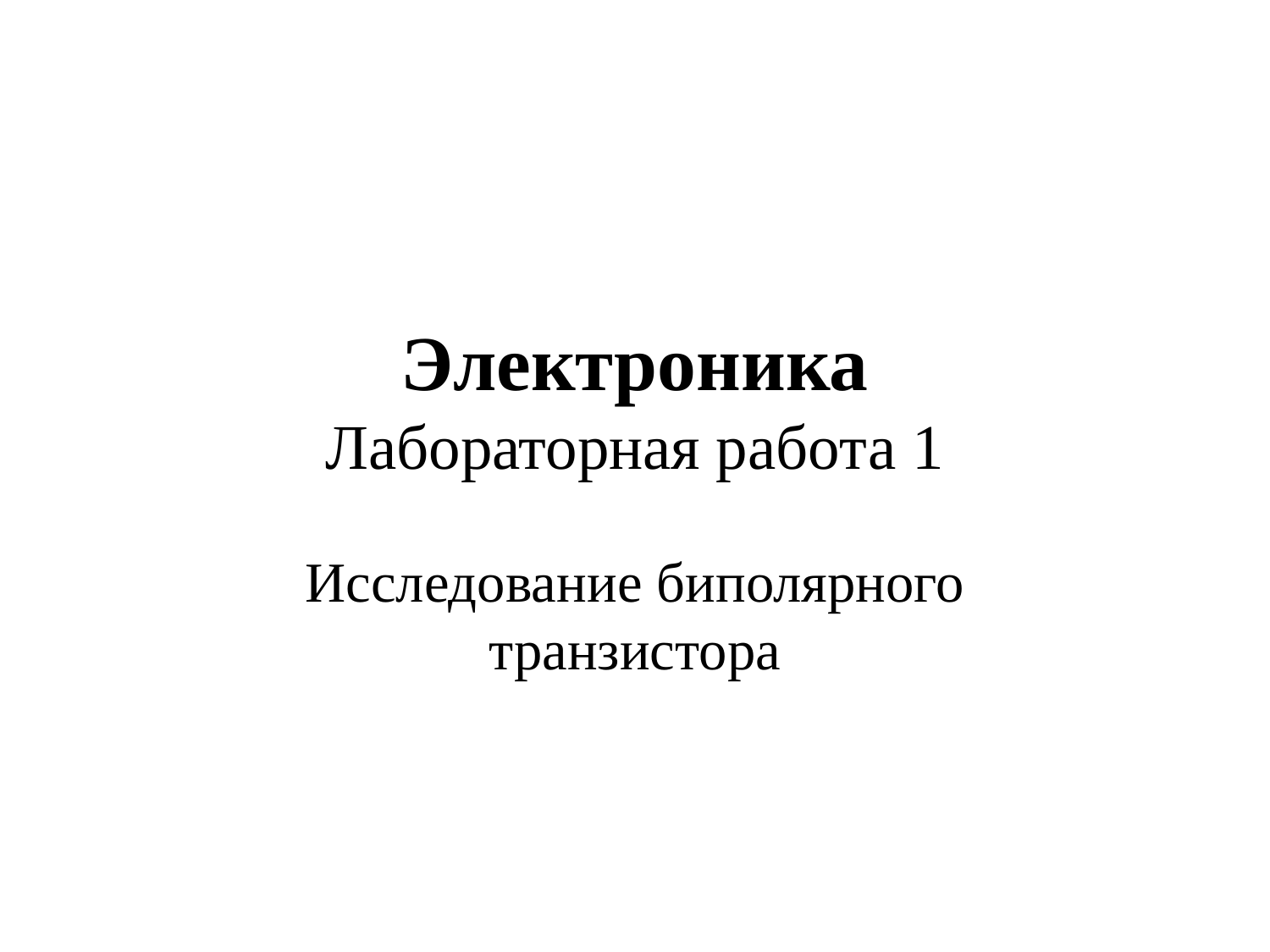

# Электроника Лабораторная работа 1
Исследование биполярного транзистора